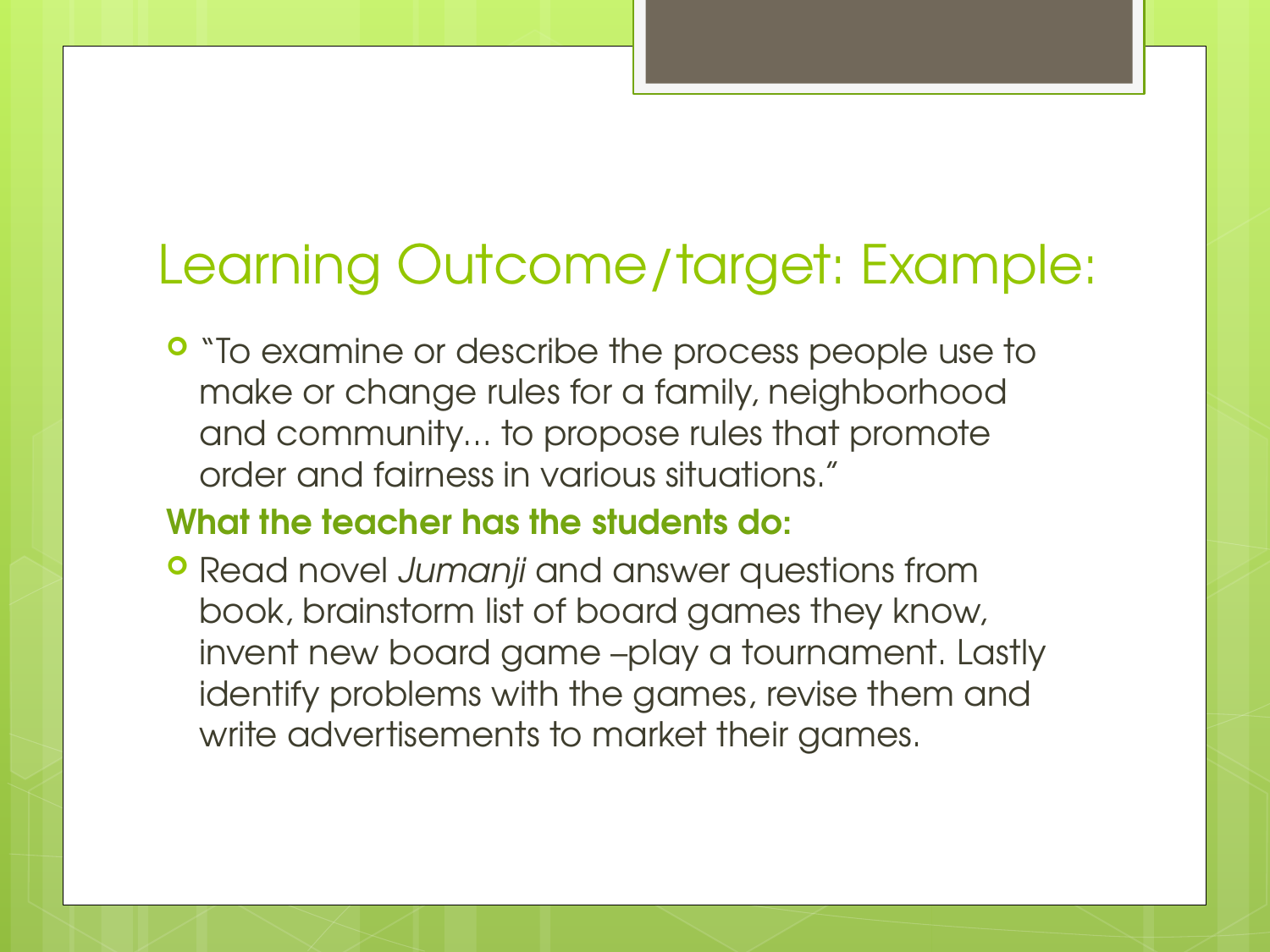

# Learning Outcome/target: Example:
“To examine or describe the process people use to make or change rules for a family, neighborhood and community… to propose rules that promote order and fairness in various situations.”
What the teacher has the students do:
Read novel Jumanji and answer questions from book, brainstorm list of board games they know, invent new board game –play a tournament. Lastly identify problems with the games, revise them and write advertisements to market their games.